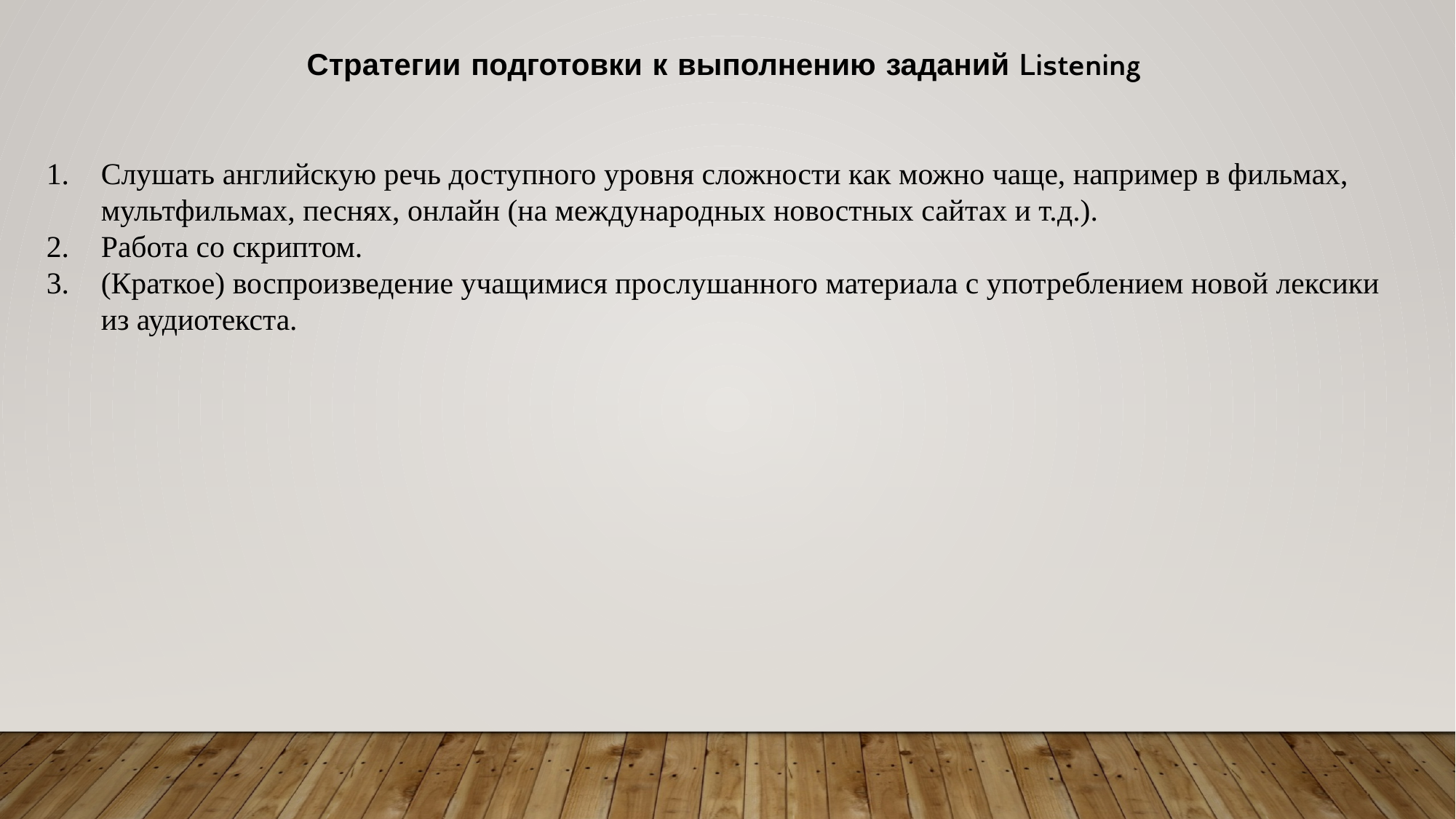

Стратегии подготовки к выполнению заданий Listening

Слушать английскую речь доступного уровня сложности как можно чаще, например в фильмах, мультфильмах, песнях, онлайн (на международных новостных сайтах и т.д.).
Работа со скриптом.
(Краткое) воспроизведение учащимися прослушанного материала с употреблением новой лексики из аудиотекста.